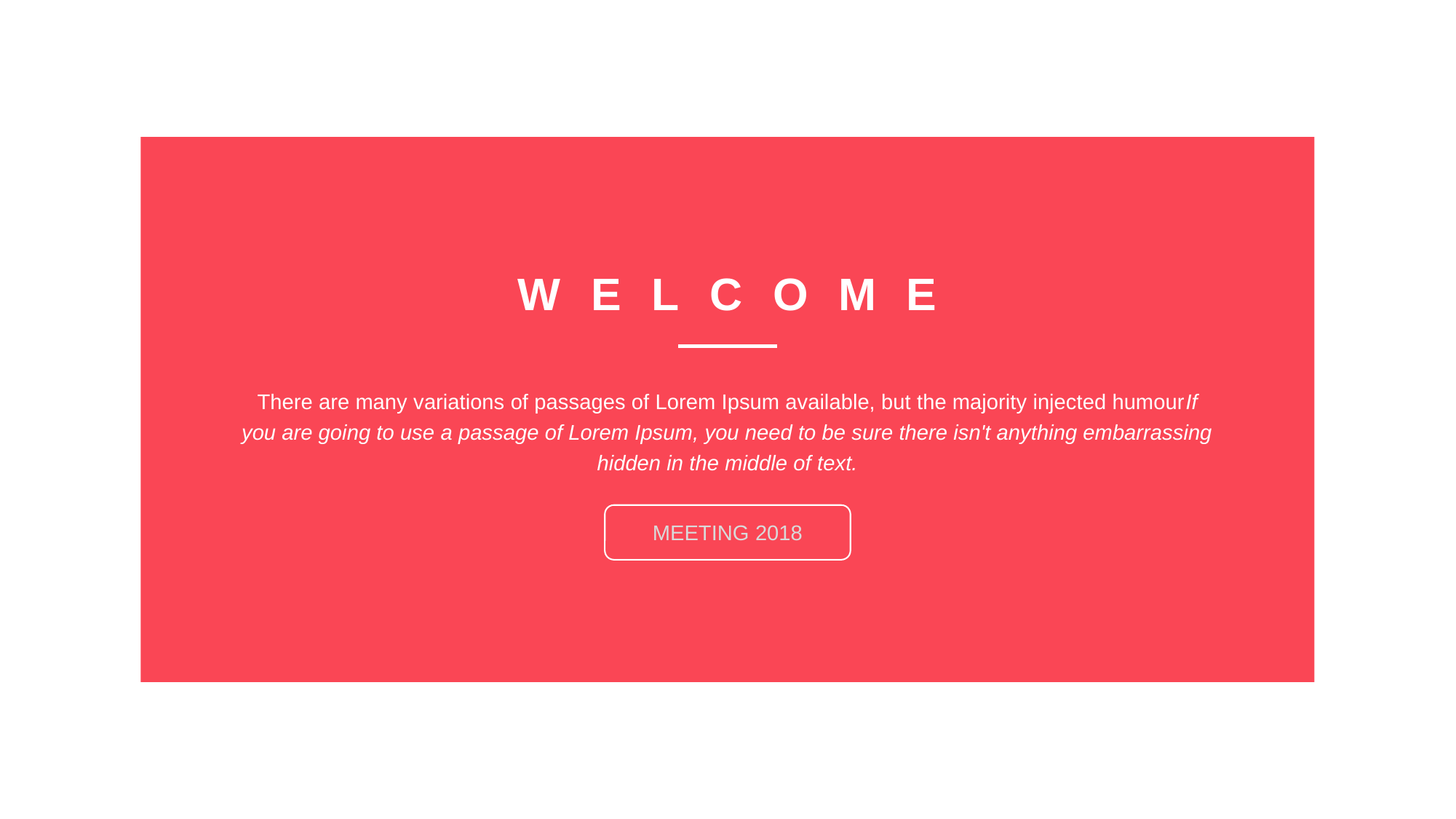

WELCOME
There are many variations of passages of Lorem Ipsum available, but the majority injected humourIf you are going to use a passage of Lorem Ipsum, you need to be sure there isn't anything embarrassing hidden in the middle of text.

MEETING 2018